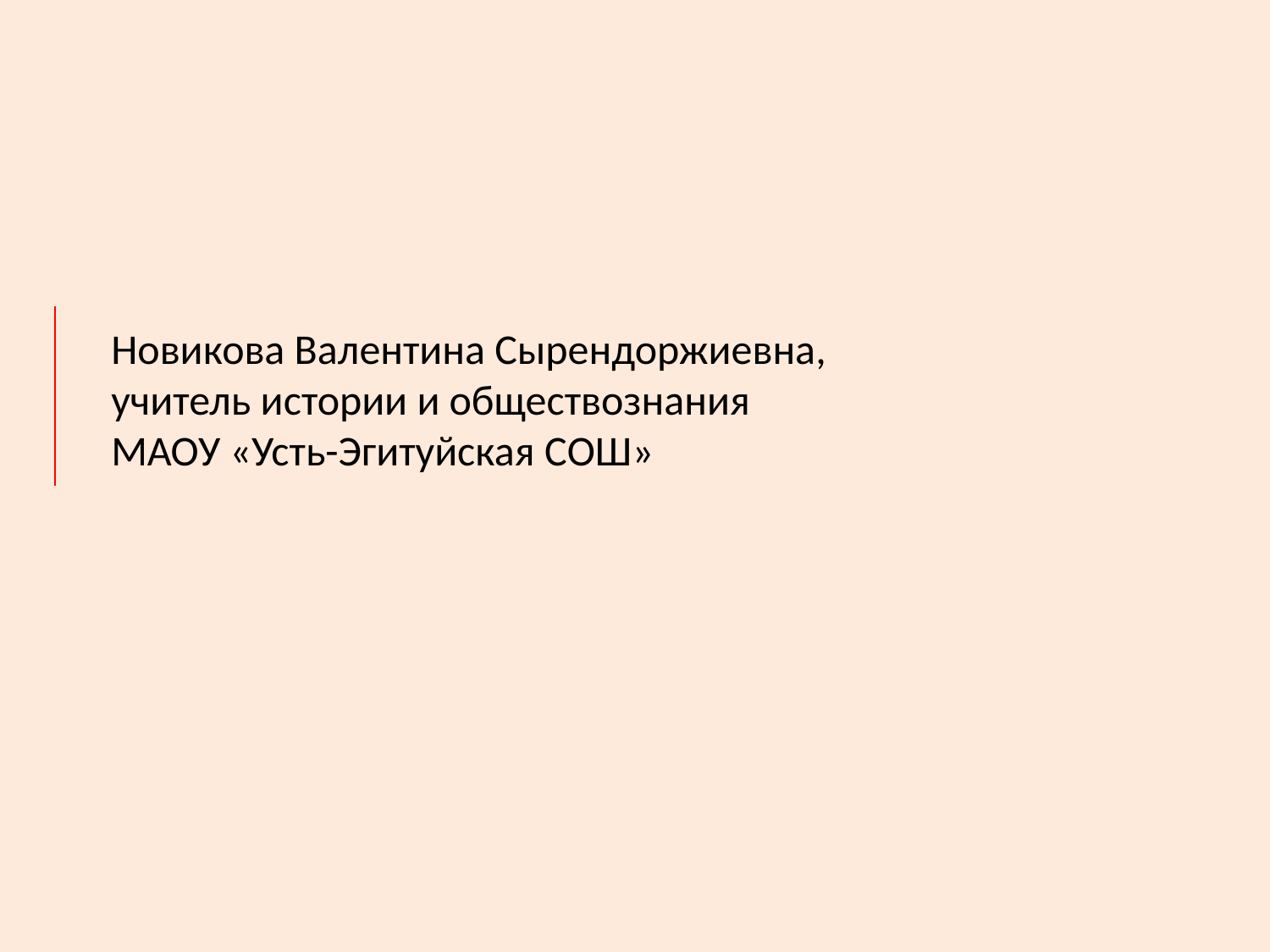

Новикова Валентина Сырендоржиевна,
учитель истории и обществознания
МАОУ «Усть-Эгитуйская СОШ»